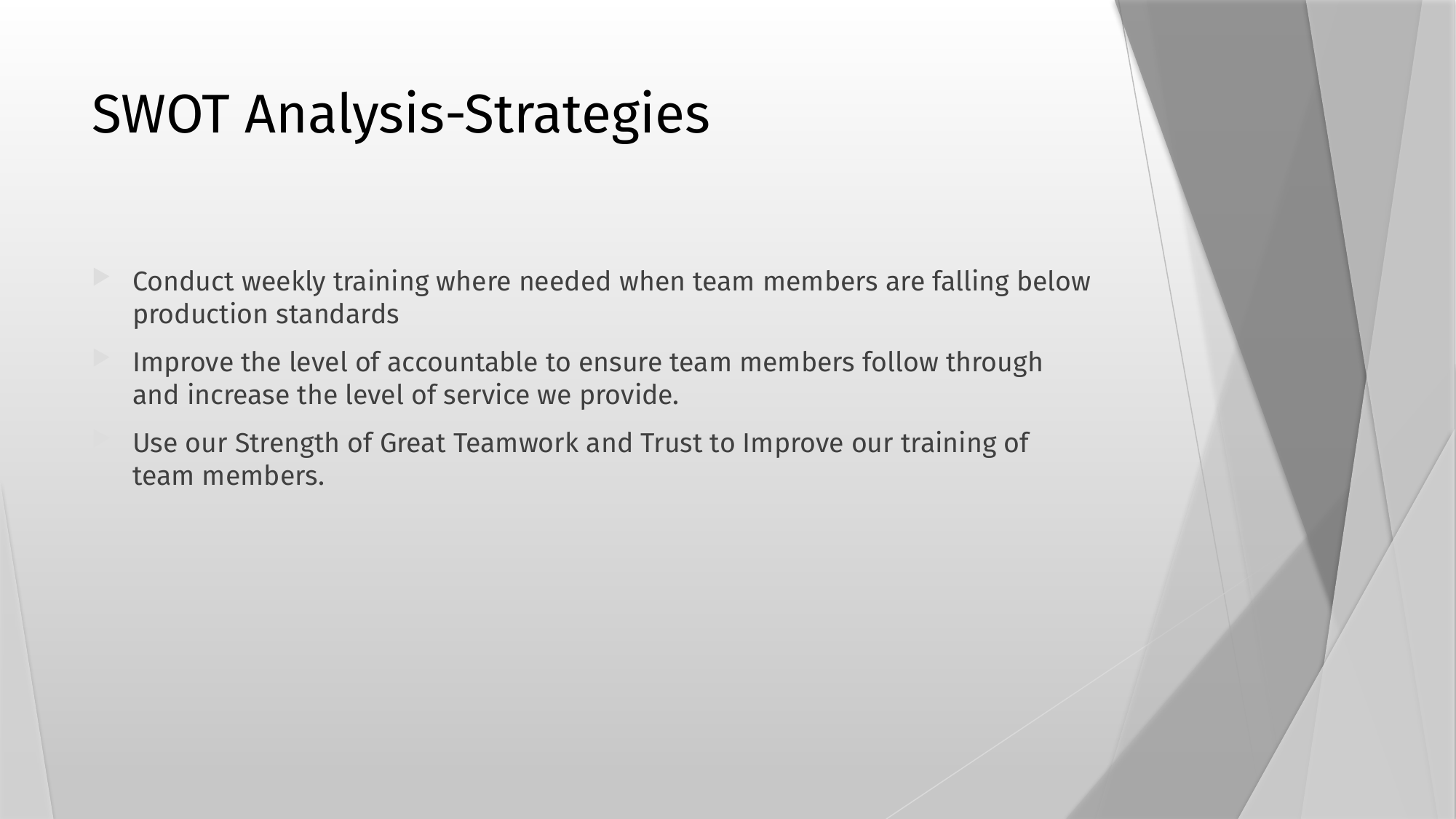

# SWOT Analysis-Strategies
Conduct weekly training where needed when team members are falling below production standards
Improve the level of accountable to ensure team members follow through and increase the level of service we provide.
Use our Strength of Great Teamwork and Trust to Improve our training of team members.